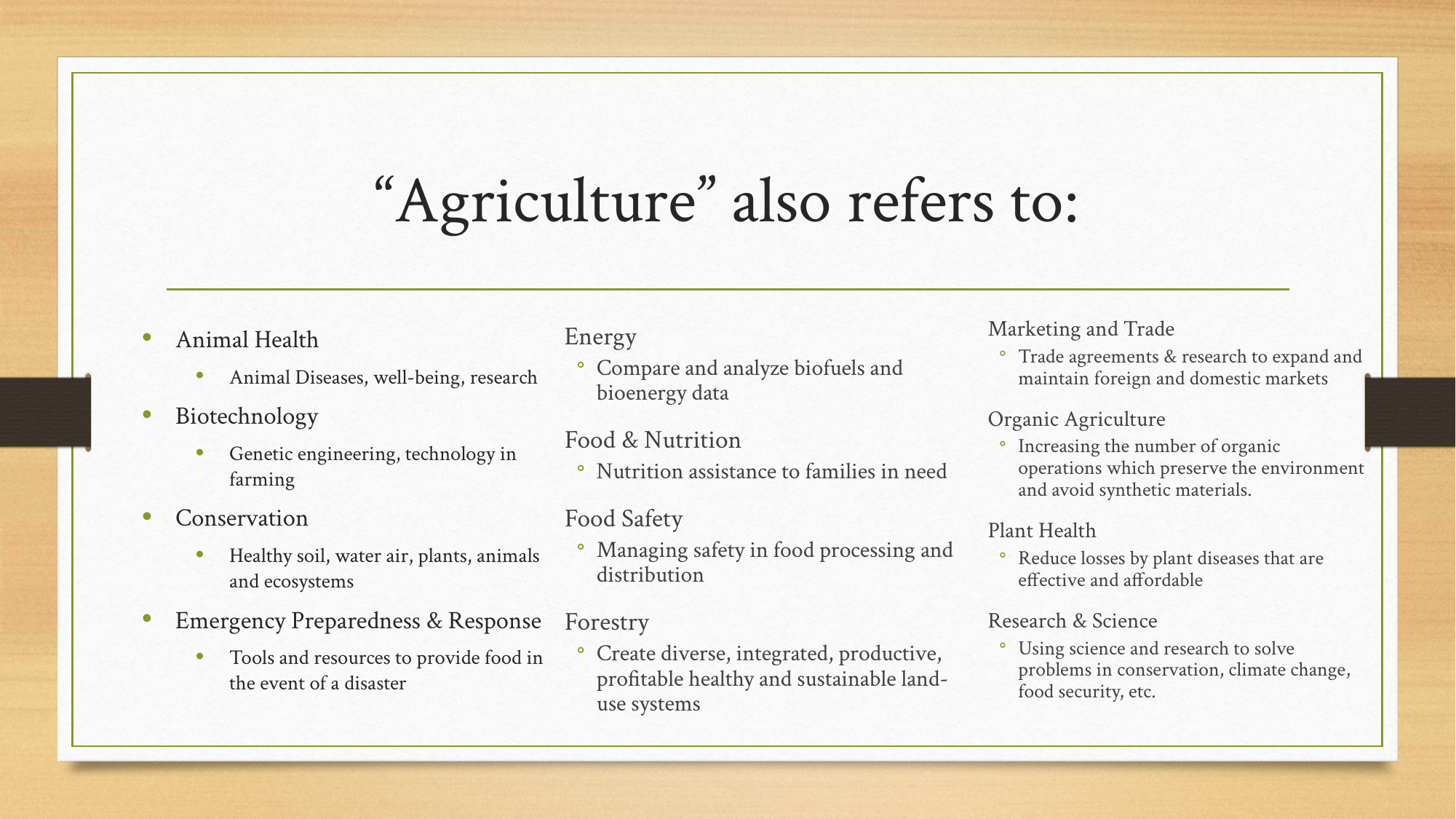

# “Agriculture” also refers to:
Marketing and Trade
Trade agreements & research to expand and maintain foreign and domestic markets
Organic Agriculture
Increasing the number of organic operations which preserve the environment and avoid synthetic materials.
Plant Health
Reduce losses by plant diseases that are effective and affordable
Research & Science
Using science and research to solve problems in conservation, climate change, food security, etc.
Animal Health
Animal Diseases, well-being, research
Biotechnology
Genetic engineering, technology in farming
Conservation
Healthy soil, water air, plants, animals and ecosystems
Emergency Preparedness & Response
Tools and resources to provide food in the event of a disaster
Energy
Compare and analyze biofuels and bioenergy data
Food & Nutrition
Nutrition assistance to families in need
Food Safety
Managing safety in food processing and distribution
Forestry
Create diverse, integrated, productive, profitable healthy and sustainable land-use systems